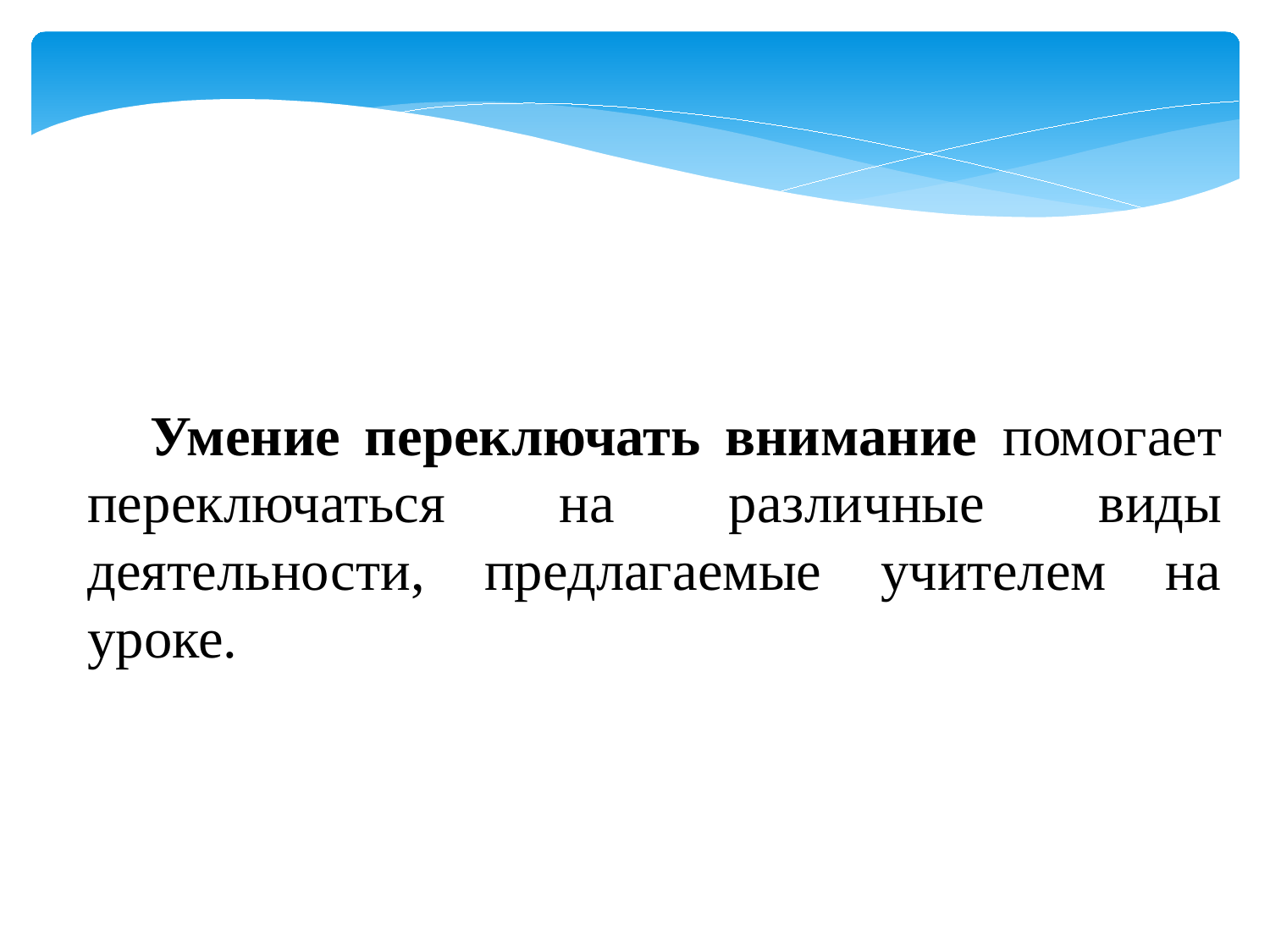

Умение переключать внимание помогает переключаться на раз­личные виды деятельности, предлагаемые учителем на уроке.